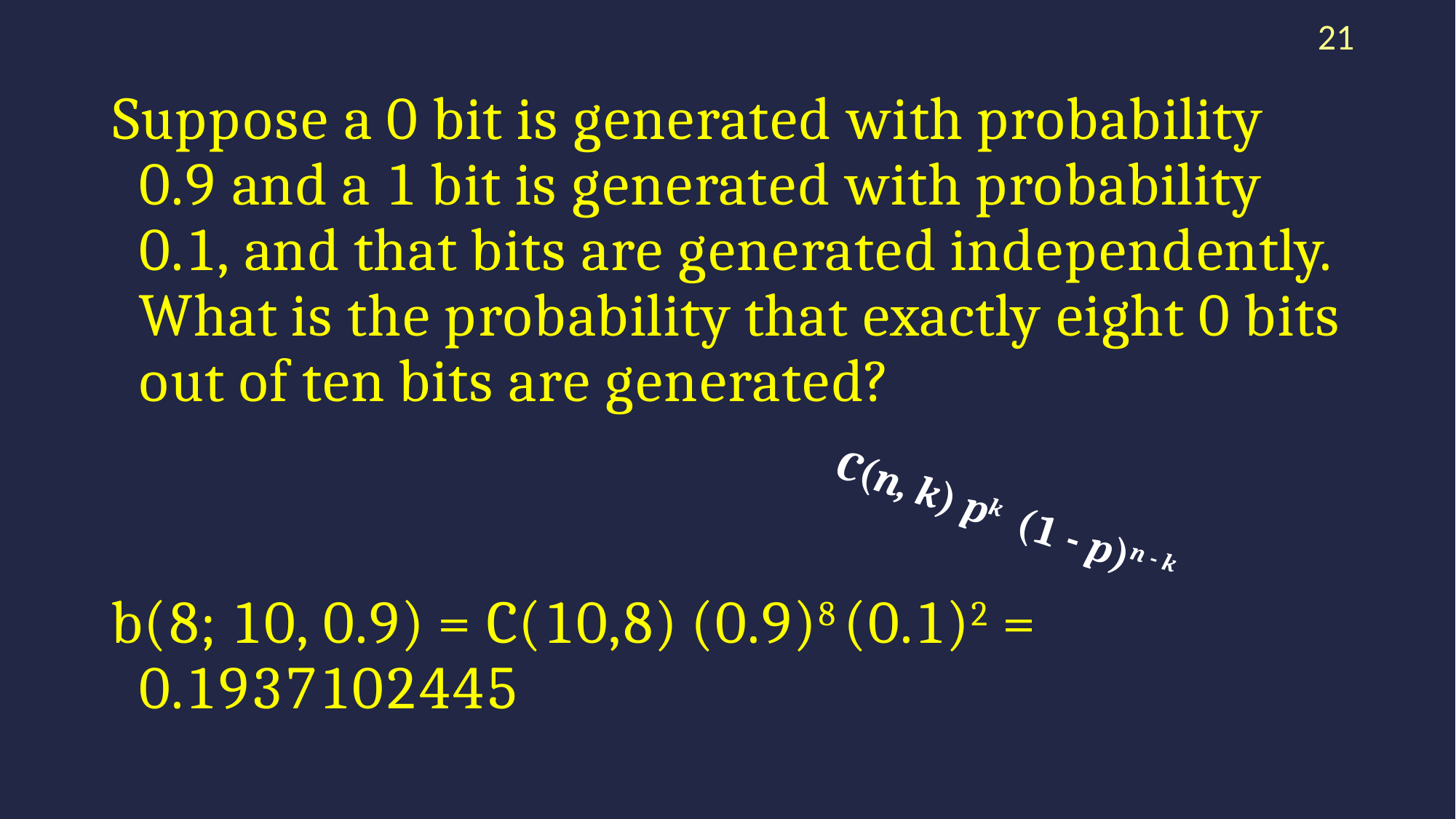

21
Suppose a 0 bit is generated with probability 0.9 and a 1 bit is generated with probability 0.1, and that bits are generated independently. What is the probability that exactly eight 0 bits out of ten bits are generated?

b(8; 10, 0.9) = C(10,8) (0.9)8 (0.1)2 = 0.1937102445
C(n, k) pk  (1 - p)n - k